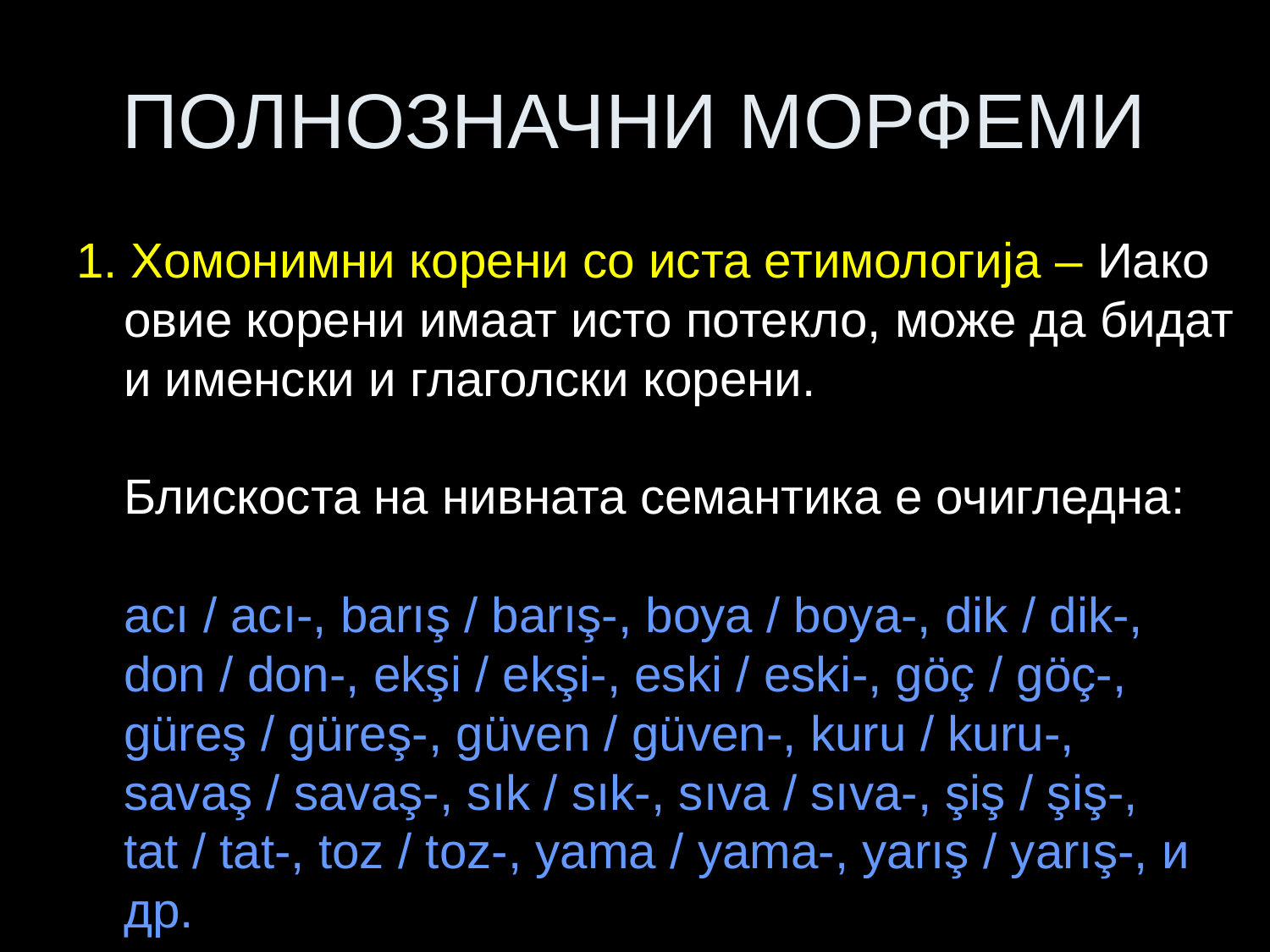

# ПОЛНОЗНАЧНИ МОРФЕМИ
1. Хомонимни корени со иста етимологија – Иако овие корени имаат исто потекло, може да бидат и именски и глаголски корени.
Блискоста на нивната семантика е очигледна:
acı / acı-, barış / barış-, boya / boya-, dik / dik-, don / don-, ekşi / ekşi-, eski / eski-, göç / göç-, güreş / güreş-, güven / güven-, kuru / kuru-,
savaş / savaş-, sık / sık-, sıva / sıva-, şiş / şiş-,
tat / tat-, toz / toz-, yama / yama-, yarış / yarış-, и др.